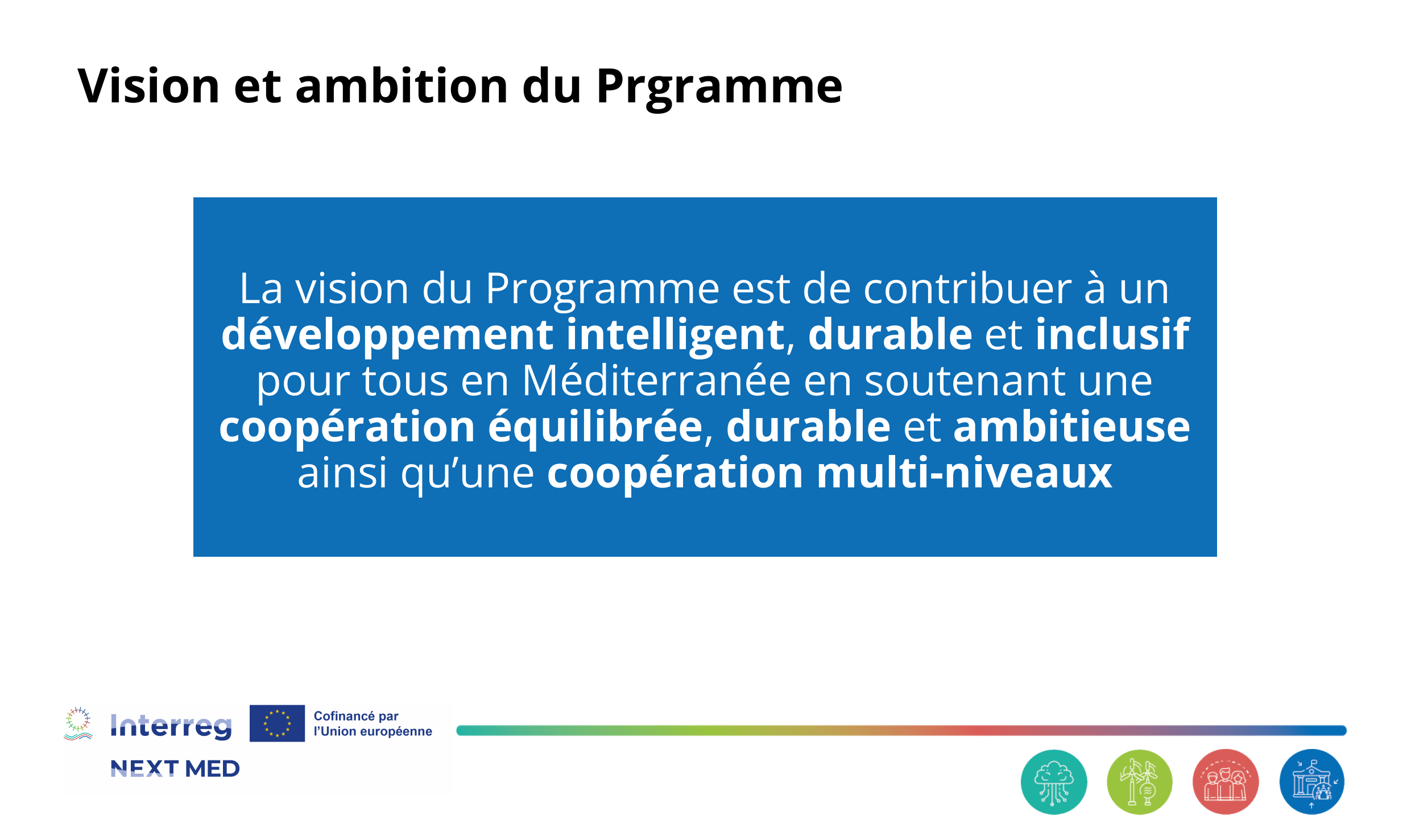

# Vision et ambition du Prgramme

La vision du Programme est de contribuer à un développement intelligent, durable et inclusif pour tous en Méditerranée en soutenant une coopération équilibrée, durable et ambitieuse ainsi qu’une coopération multi-niveaux